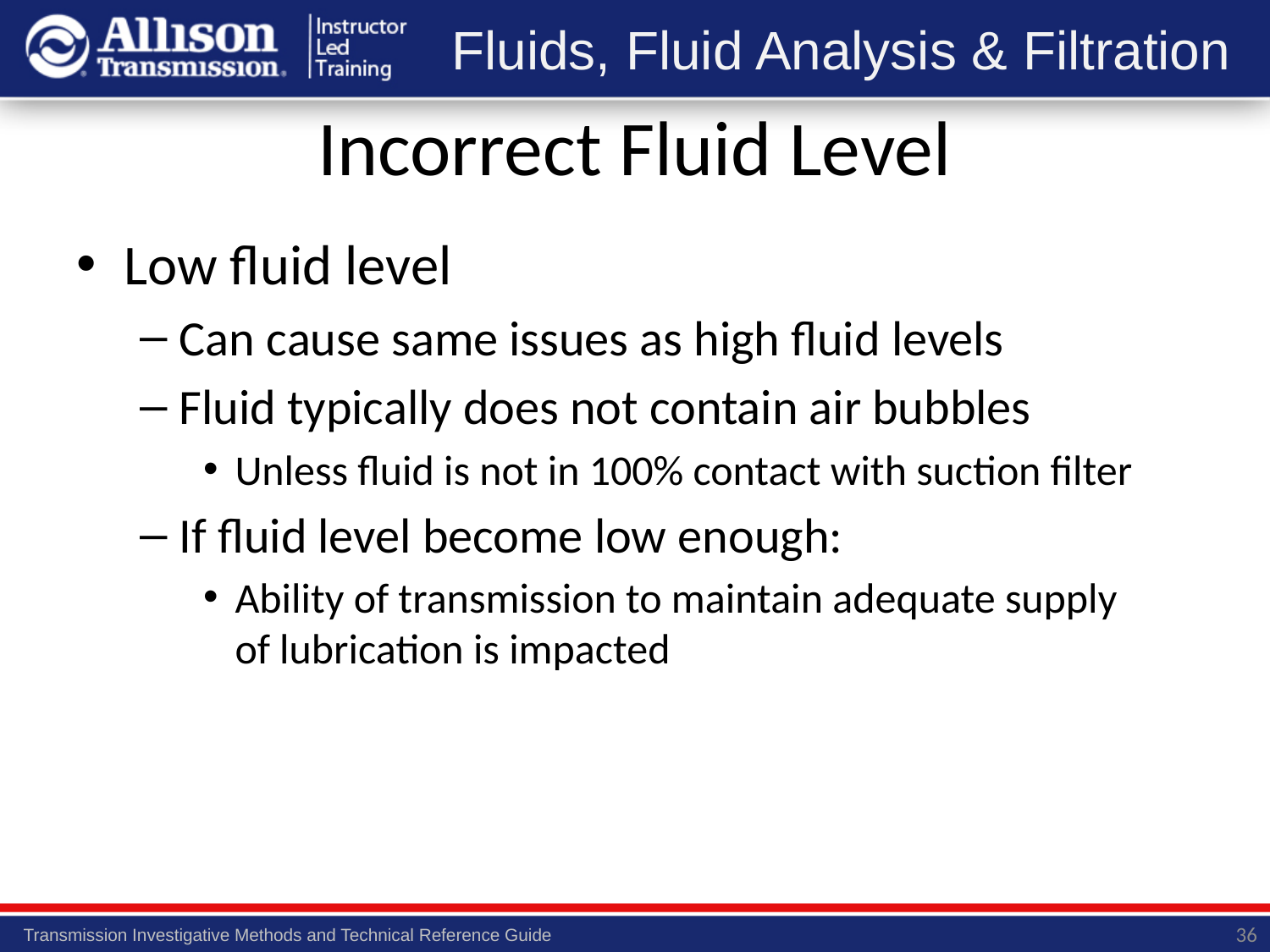

# Incorrect Fluid Level
Low fluid level
Can cause same issues as high fluid levels
Fluid typically does not contain air bubbles
Unless fluid is not in 100% contact with suction filter
If fluid level become low enough:
Ability of transmission to maintain adequate supply of lubrication is impacted

36